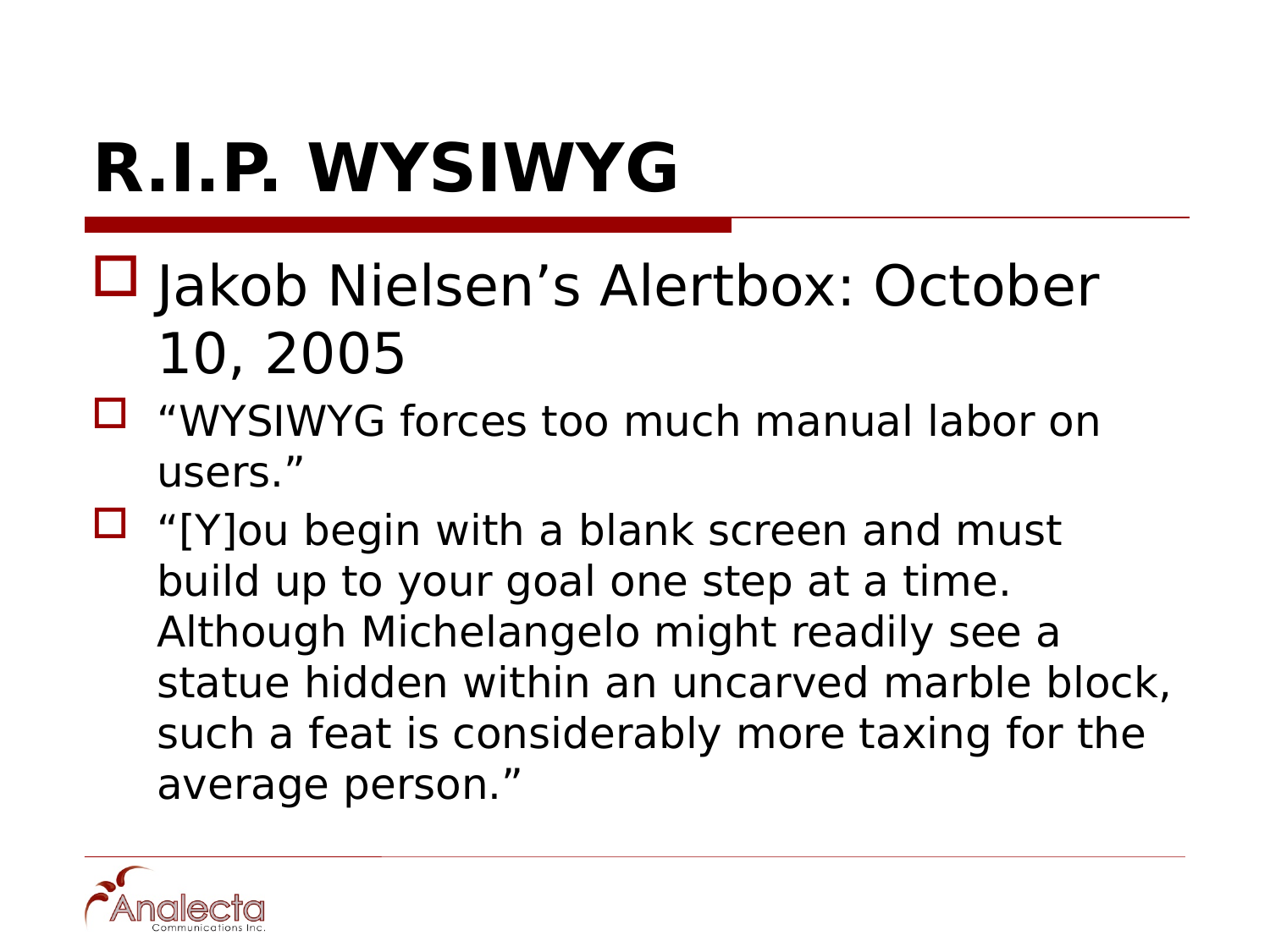

# R.I.P. WYSIWYG
Jakob Nielsen’s Alertbox: October 10, 2005
“WYSIWYG forces too much manual labor on users.”
“[Y]ou begin with a blank screen and must build up to your goal one step at a time. Although Michelangelo might readily see a statue hidden within an uncarved marble block, such a feat is considerably more taxing for the average person.”